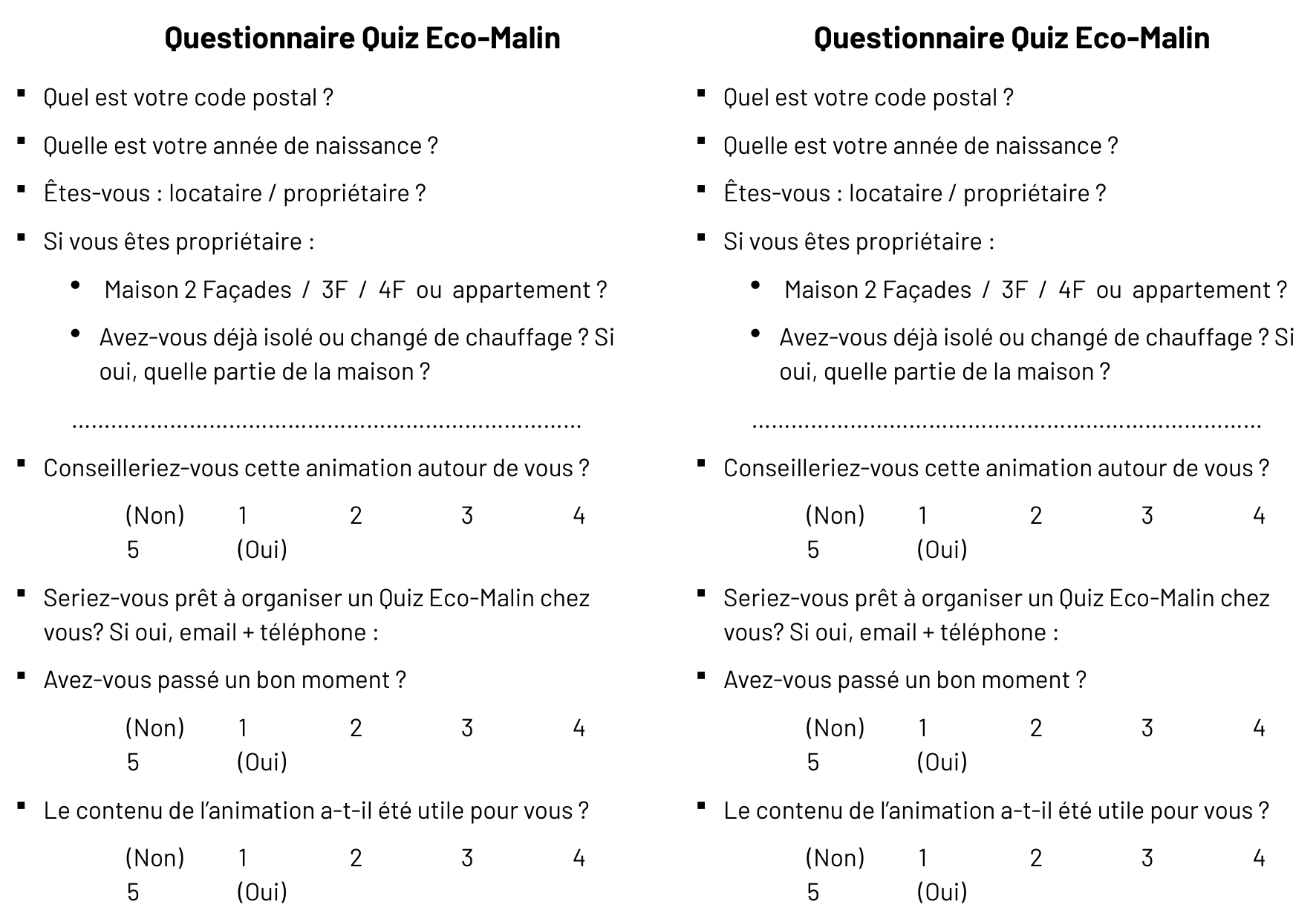

Questionnaire Quiz Eco-Malin
Questionnaire Quiz Eco-Malin
Quel est votre code postal ?
Quelle est votre année de naissance ?
Êtes-vous : locataire / propriétaire ?
Si vous êtes propriétaire :
 Maison 2 Façades  /  3F  /  4F  ou  appartement ?
Avez-vous déjà isolé ou changé de chauffage ? Si oui, quelle partie de la maison ?
……………………………………………………………………
Conseilleriez-vous cette animation autour de vous ?
	(Non)	1 	2	3	4	5	(Oui)
Seriez-vous prêt à organiser un Quiz Eco-Malin chez vous? Si oui, email + téléphone :
Avez-vous passé un bon moment ?
	(Non)	1 	2	3	4	5	(Oui)
Le contenu de l’animation a-t-il été utile pour vous ?
	(Non)	1 	2	3	4	5	(Oui)
Souhaitez-vous vous inscrire à la Newsletter de la CEN ? Si oui, email :
Quel est votre code postal ?
Quelle est votre année de naissance ?
Êtes-vous : locataire / propriétaire ?
Si vous êtes propriétaire :
 Maison 2 Façades  /  3F  /  4F  ou  appartement ?
Avez-vous déjà isolé ou changé de chauffage ? Si oui, quelle partie de la maison ?
……………………………………………………………………
Conseilleriez-vous cette animation autour de vous ?
	(Non)	1 	2	3	4	5	(Oui)
Seriez-vous prêt à organiser un Quiz Eco-Malin chez vous? Si oui, email + téléphone :
Avez-vous passé un bon moment ?
	(Non)	1 	2	3	4	5	(Oui)
Le contenu de l’animation a-t-il été utile pour vous ?
	(Non)	1 	2	3	4	5	(Oui)
Souhaitez-vous vous inscrire à la Newsletter de la CEN ? Si oui, email :